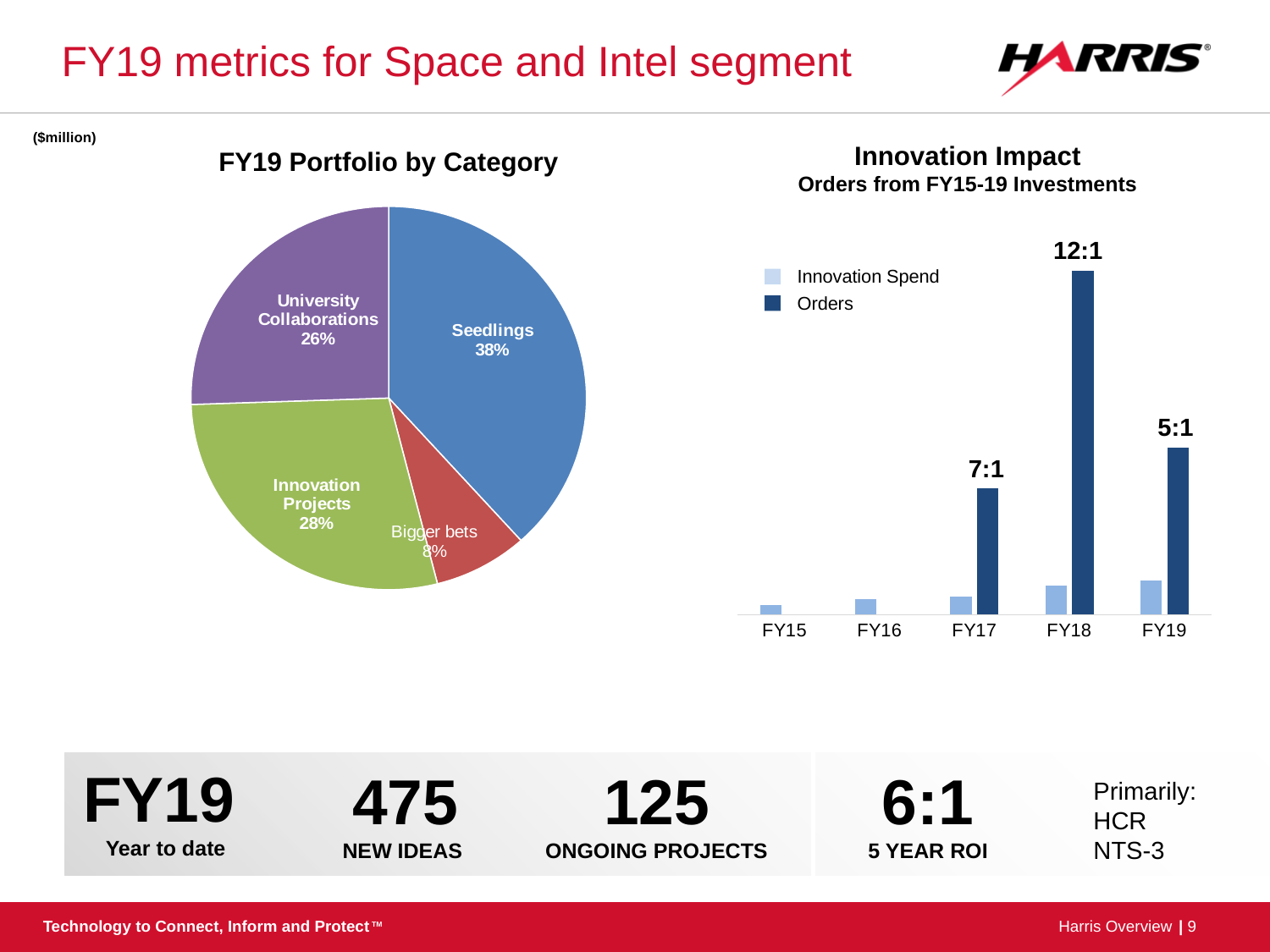

# FY19 metrics for Space and Intel segment
($million)
Innovation Impact
Orders from FY15-19 Investments
FY19 Portfolio by Category

### Chart

| Category | Innovation Spend | Orders |
|---|---|---|
| FY15 | 1.833 | None |
| FY16 | 2.974 | None |
| FY17 | 3.529 | 24.1 |
| FY18 | 5.514 | 65.76299999999999 |
| FY19 | 6.5 | 32.0 |

### Chart

| Category | FY18 Spend ($M) |
|---|---|
| Seedlings | 2.492 |
| Quantum Initiative | 0.5 |
| Innovation Projects | 1.8479999999999999 |
| University Collaborations | 1.6600000000000001 |
12:1
Innovation Spend
Orders

5:1
7:1

FY19
Year to date
475
NEW IDEAS
125
ONGOING PROJECTS
6:1
5 YEAR ROI
Primarily:
HCR
NTS-3